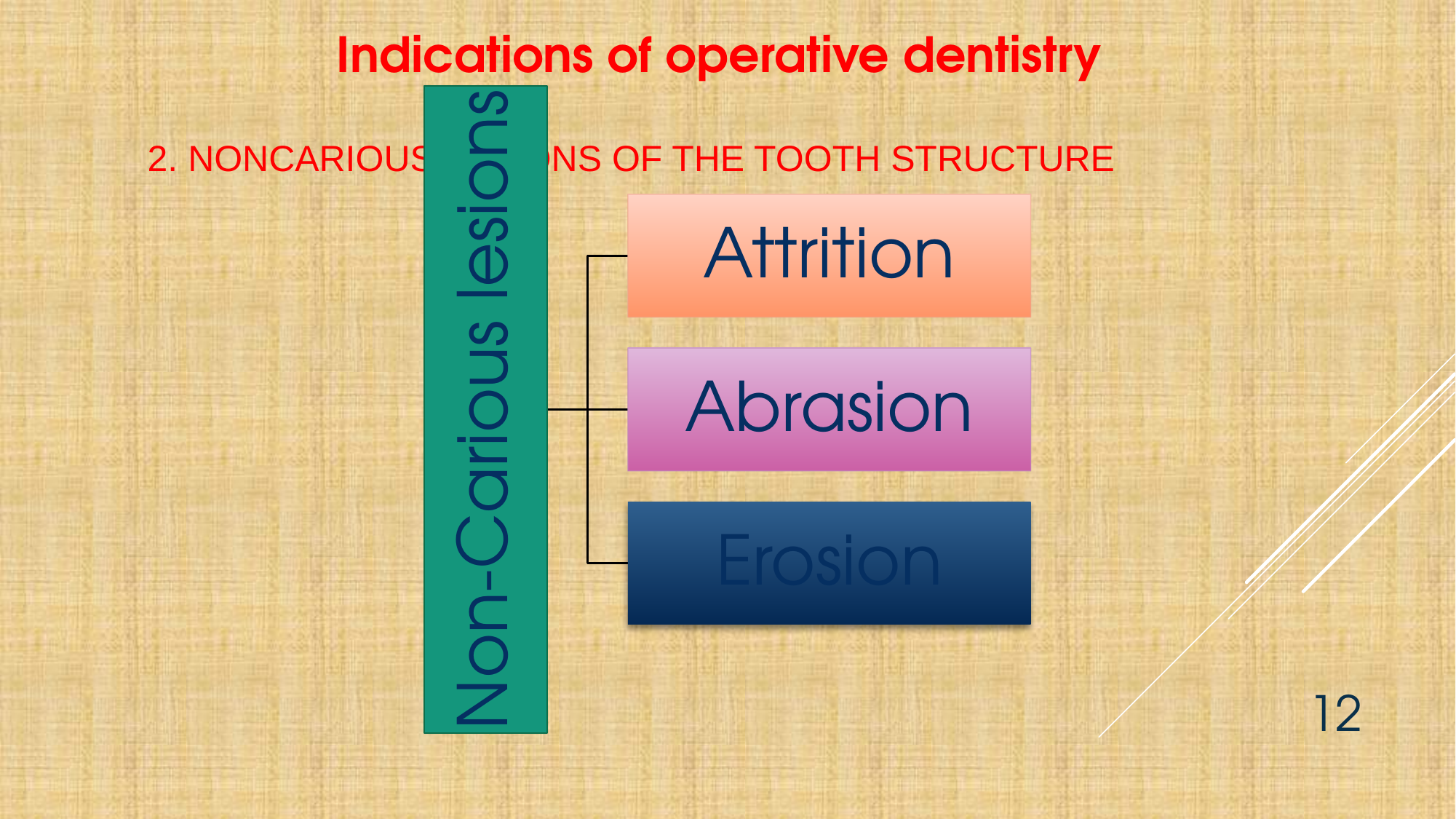

Indications of operative dentistry

Non-Carious lesions
Attrition
Abrasion
Erosion
2. NONCARIOUS LESIONS OF THE TOOTH STRUCTURE
12